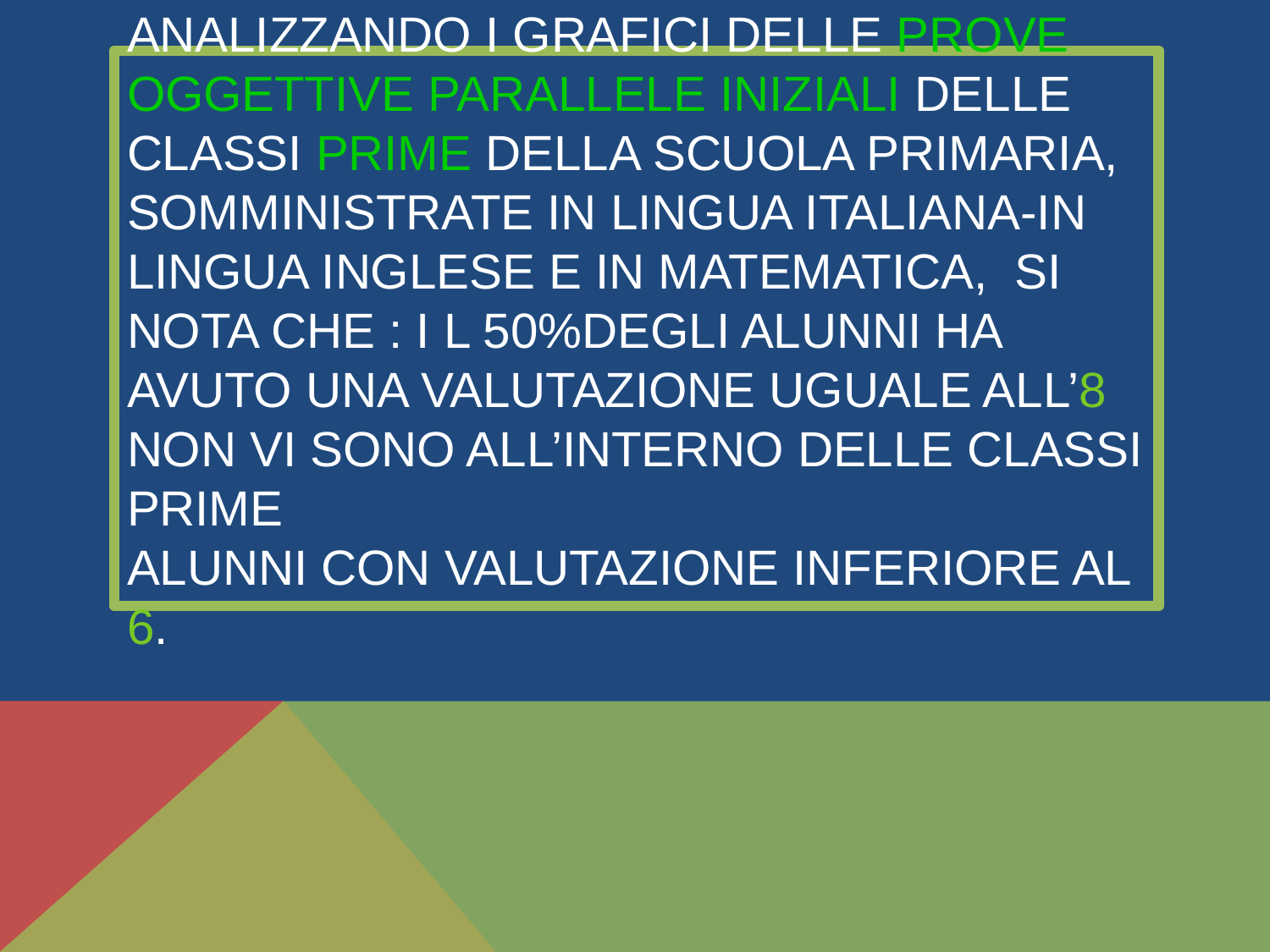

# ANALIZZANDO I GRAFICI delle prove oggettive parallele INIZIALI delle classi prime DELLA SCUOLA PRIMARIA, SOMMINISTRATE IN LINGUA ITALIANA-IN LINGUA INGLESE E IN MATEMATICA,  SI NOTA che : I L 50%DEGLI ALUNNI ha AVUTO UNA VALUTAZIONE UGUALE ALL’8  Non vi sono all’interno delle classi prime alunni con valutazione inferiore al 6.